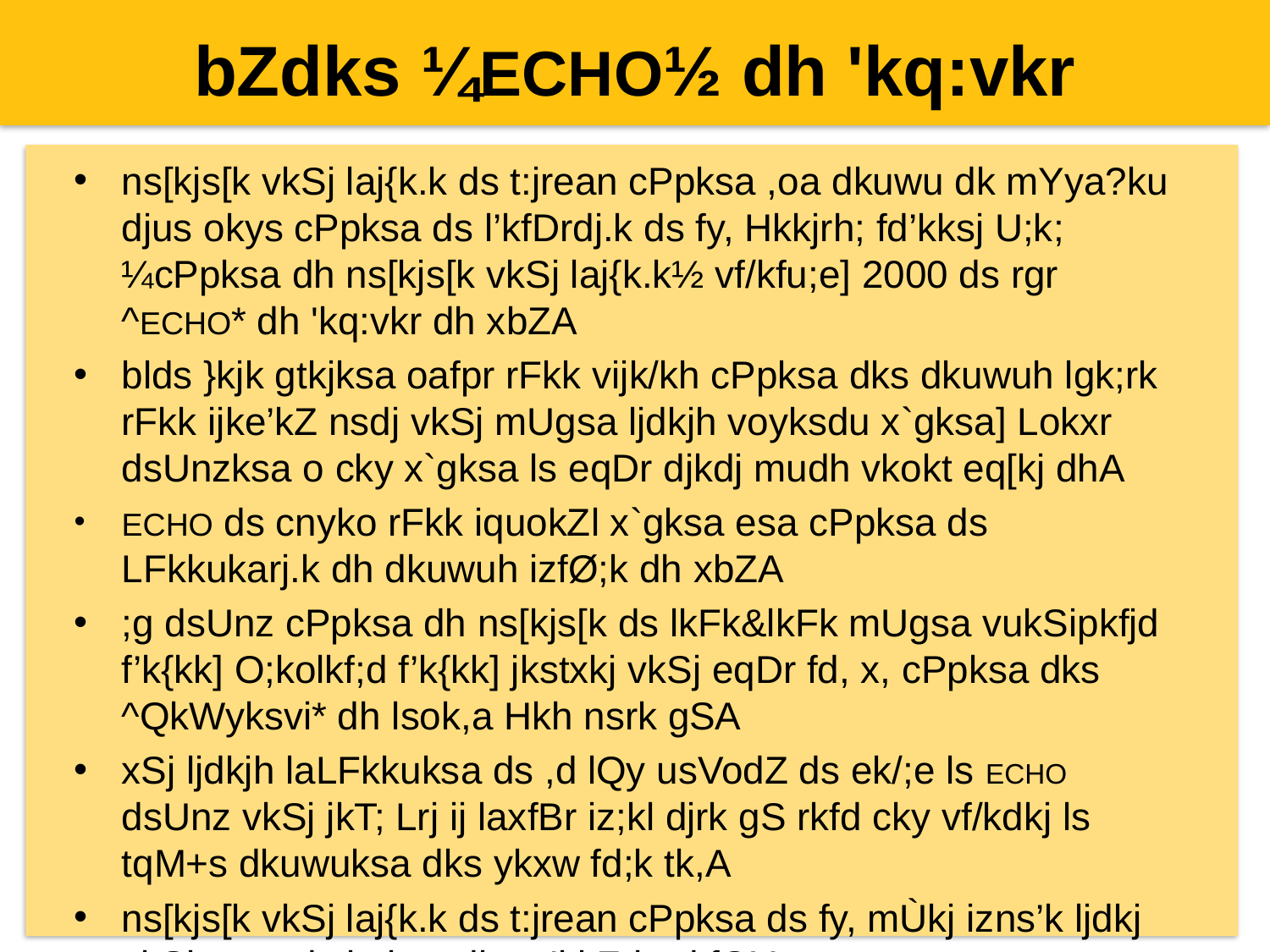

bZdks ¼ECHO½ dh 'kq:vkr

ns[kjs[k vkSj laj{k.k ds t:jrean cPpksa ,oa dkuwu dk mYya?ku djus okys cPpksa ds l’kfDrdj.k ds fy, Hkkjrh; fd’kksj U;k; ¼cPpksa dh ns[kjs[k vkSj laj{k.k½ vf/kfu;e] 2000 ds rgr ^ECHO* dh 'kq:vkr dh xbZA
blds }kjk gtkjksa oafpr rFkk vijk/kh cPpksa dks dkuwuh lgk;rk rFkk ijke’kZ nsdj vkSj mUgsa ljdkjh voyksdu x`gksa] Lokxr dsUnzksa o cky x`gksa ls eqDr djkdj mudh vkokt eq[kj dhA
ECHO ds cnyko rFkk iquokZl x`gksa esa cPpksa ds LFkkukarj.k dh dkuwuh izfØ;k dh xbZA
;g dsUnz cPpksa dh ns[kjs[k ds lkFk&lkFk mUgsa vukSipkfjd f’k{kk] O;kolkf;d f’k{kk] jkstxkj vkSj eqDr fd, x, cPpksa dks ^QkWyksvi* dh lsok,a Hkh nsrk gSA
xSj ljdkjh laLFkkuksa ds ,d lQy usVodZ ds ek/;e ls ECHO dsUnz vkSj jkT; Lrj ij laxfBr iz;kl djrk gS rkfd cky vf/kdkj ls tqM+s dkuwuksa dks ykxw fd;k tk,A
ns[kjs[k vkSj laj{k.k ds t:jrean cPpksa ds fy, mÙkj izns’k ljdkj vkSj ECHO ds lg;ksx dks n’kkZrh ,d fQYe- https://youtu.be/gCObQITIG3o